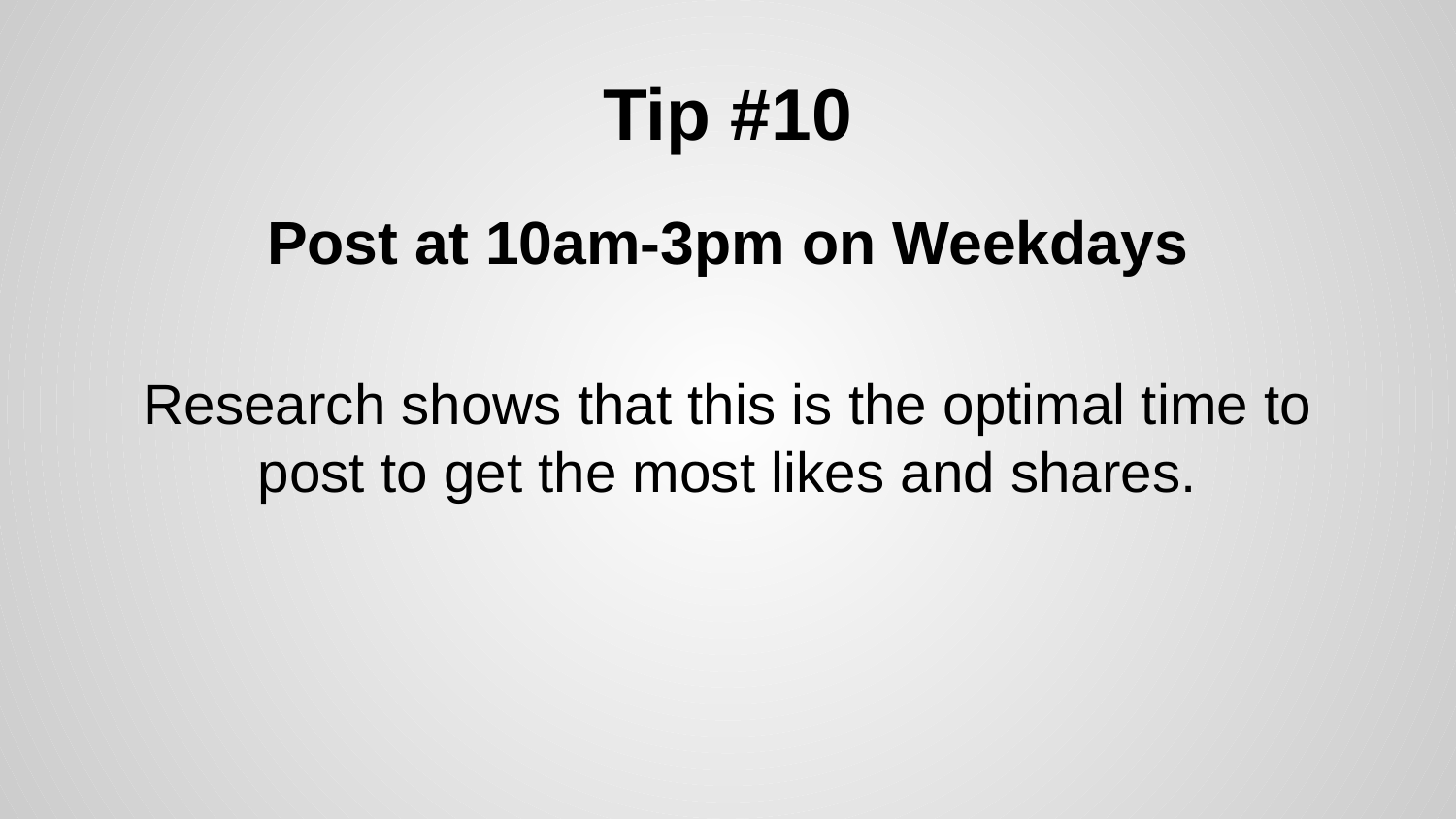

# Tip #10
Post at 10am-3pm on Weekdays

Research shows that this is the optimal time to post to get the most likes and shares.